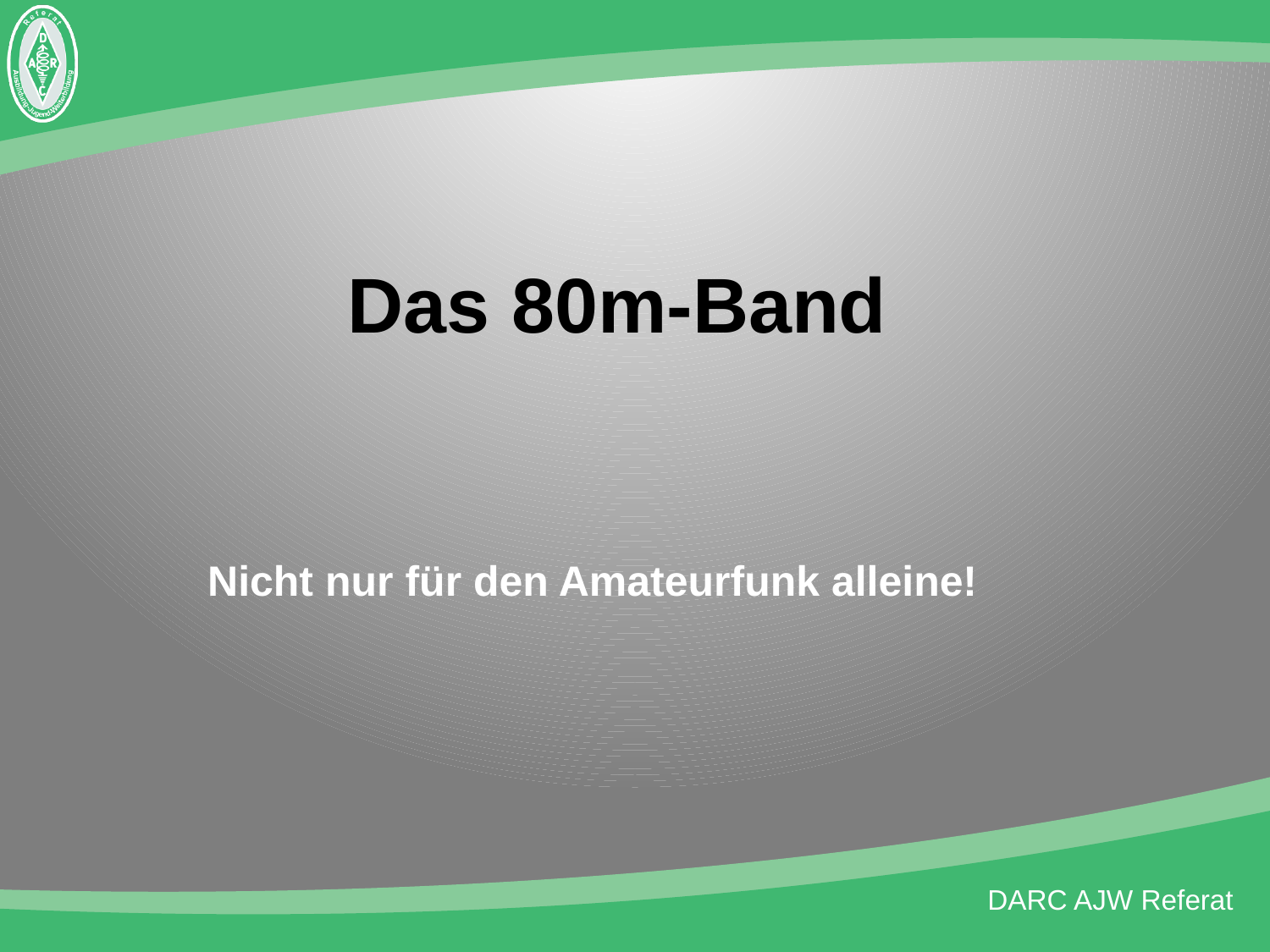

# Das 80m-Band
Nicht nur für den Amateurfunk alleine!